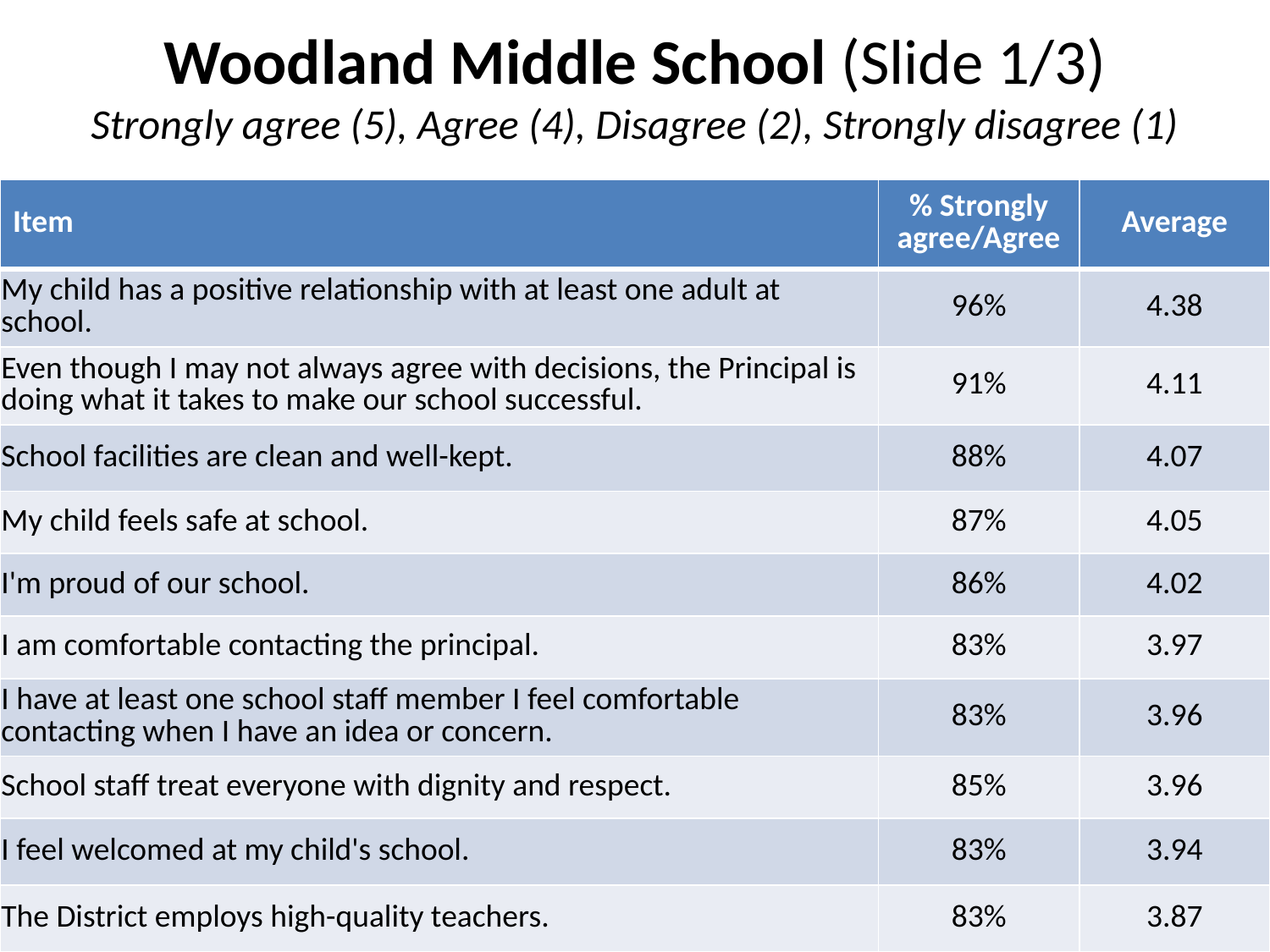

# Woodland Middle School (Slide 1/3) Strongly agree (5), Agree (4), Disagree (2), Strongly disagree (1)
| Item | % Strongly agree/Agree | Average |
| --- | --- | --- |
| My child has a positive relationship with at least one adult at school. | 96% | 4.38 |
| Even though I may not always agree with decisions, the Principal is doing what it takes to make our school successful. | 91% | 4.11 |
| School facilities are clean and well-kept. | 88% | 4.07 |
| My child feels safe at school. | 87% | 4.05 |
| I'm proud of our school. | 86% | 4.02 |
| I am comfortable contacting the principal. | 83% | 3.97 |
| I have at least one school staff member I feel comfortable contacting when I have an idea or concern. | 83% | 3.96 |
| School staff treat everyone with dignity and respect. | 85% | 3.96 |
| I feel welcomed at my child's school. | 83% | 3.94 |
| The District employs high-quality teachers. | 83% | 3.87 |